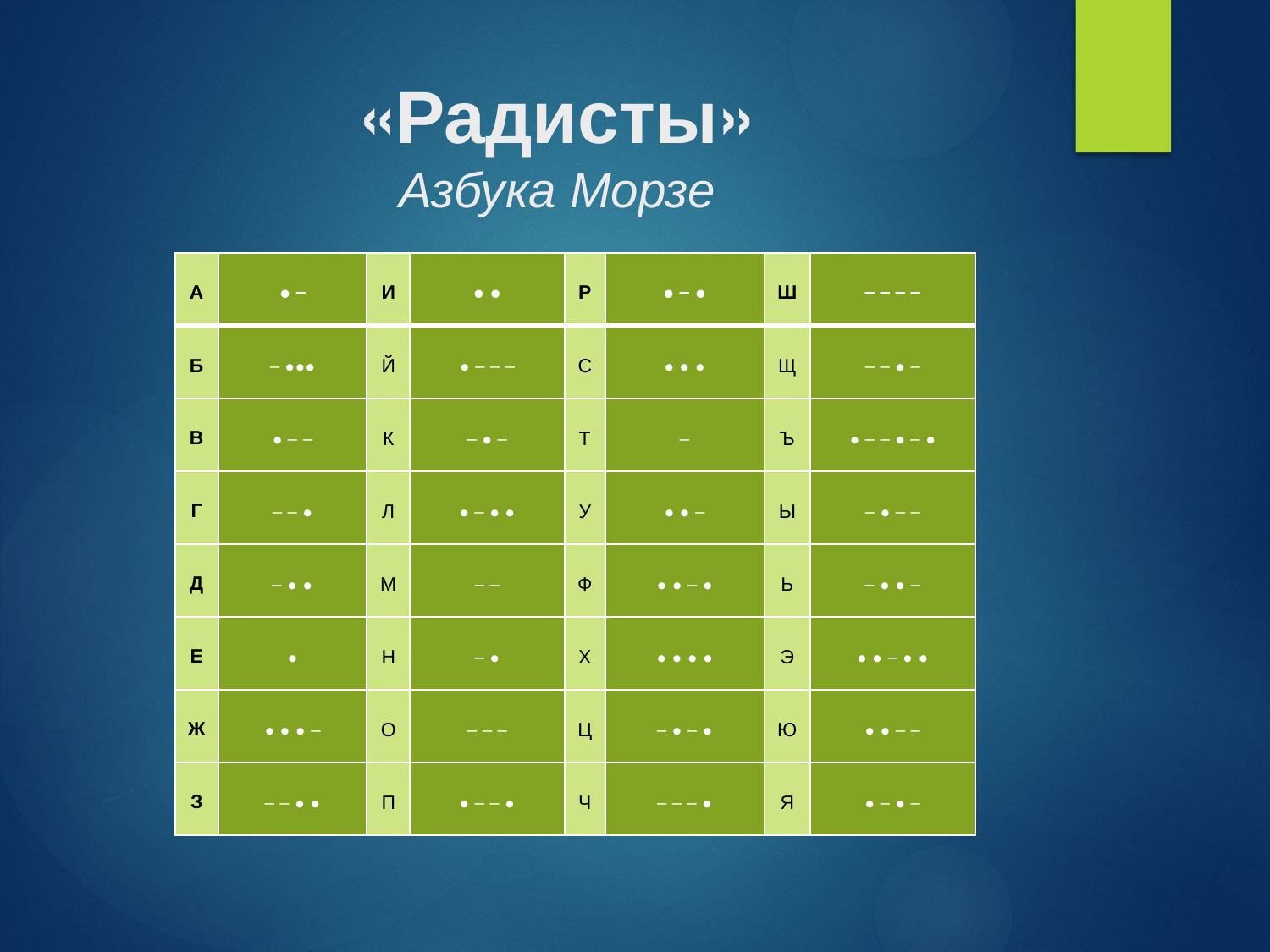

# «Радисты» Азбука Морзе
| А | • – | И | • • | Р | • – • | Ш | – – – – |
| --- | --- | --- | --- | --- | --- | --- | --- |
| Б | – ••• | Й | • – – – | С | • • • | Щ | – – • – |
| В | • – – | К | – • – | Т | – | Ъ | • – – • – • |
| Г | – – • | Л | • – • • | У | • • – | Ы | – • – – |
| Д | – • • | М | – – | Ф | • • – • | Ь | – • • – |
| Е | • | Н | – • | Х | • • • • | Э | • • – • • |
| Ж | • • • – | О | – – – | Ц | – • – • | Ю | • • – – |
| З | – – • • | П | • – – • | Ч | – – – • | Я | • – • – |